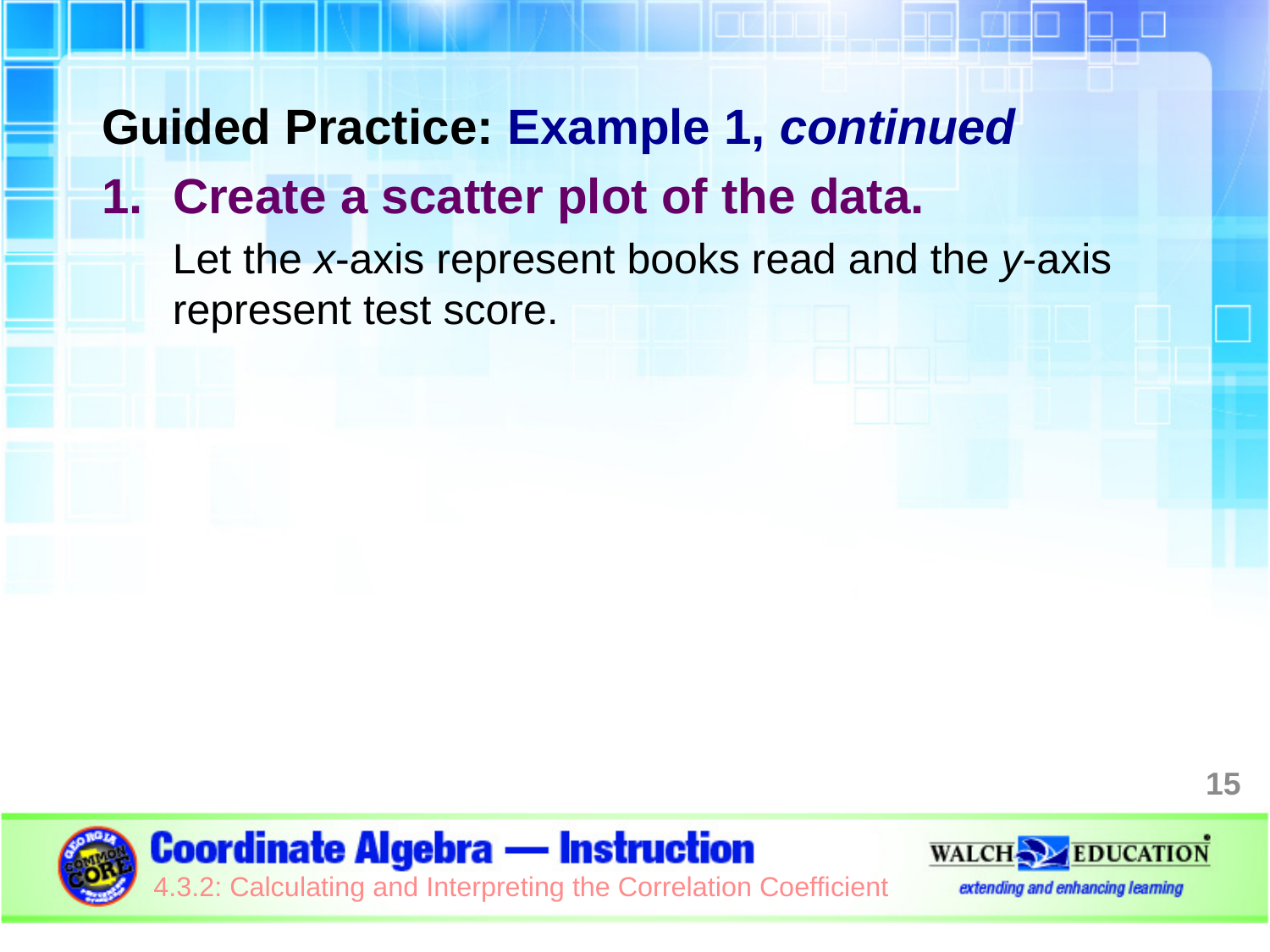

Guided Practice: Example 1, continued
Create a scatter plot of the data.
Let the x-axis represent books read and the y-axis represent test score.

15
4.3.2: Calculating and Interpreting the Correlation Coefficient